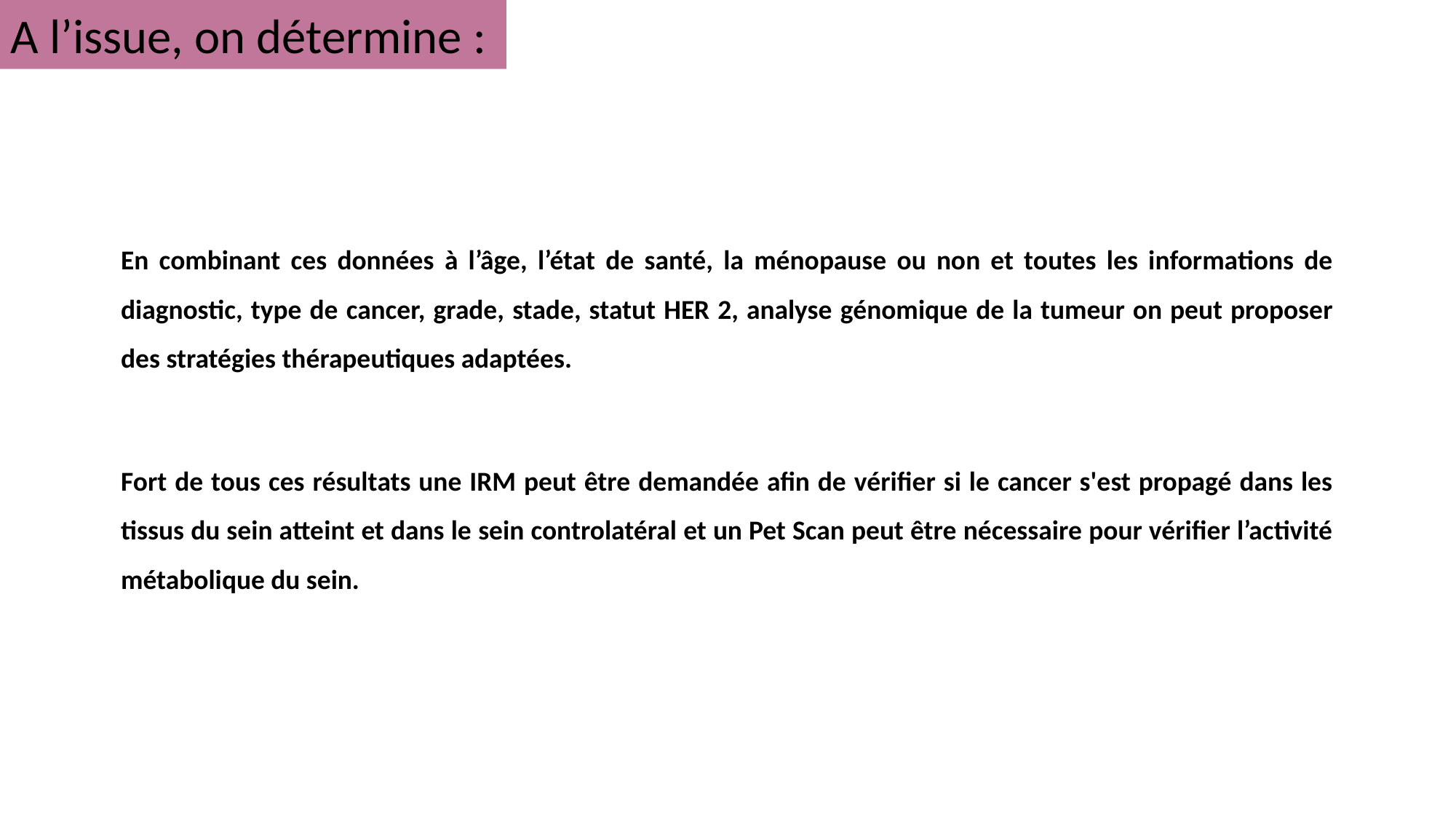

A l’issue, on détermine :

En combinant ces données à l’âge, l’état de santé, la ménopause ou non et toutes les informations de diagnostic, type de cancer, grade, stade, statut HER 2, analyse génomique de la tumeur on peut proposer des stratégies thérapeutiques adaptées.

Fort de tous ces résultats une IRM peut être demandée afin de vérifier si le cancer s'est propagé dans les tissus du sein atteint et dans le sein controlatéral et un Pet Scan peut être nécessaire pour vérifier l’activité métabolique du sein.